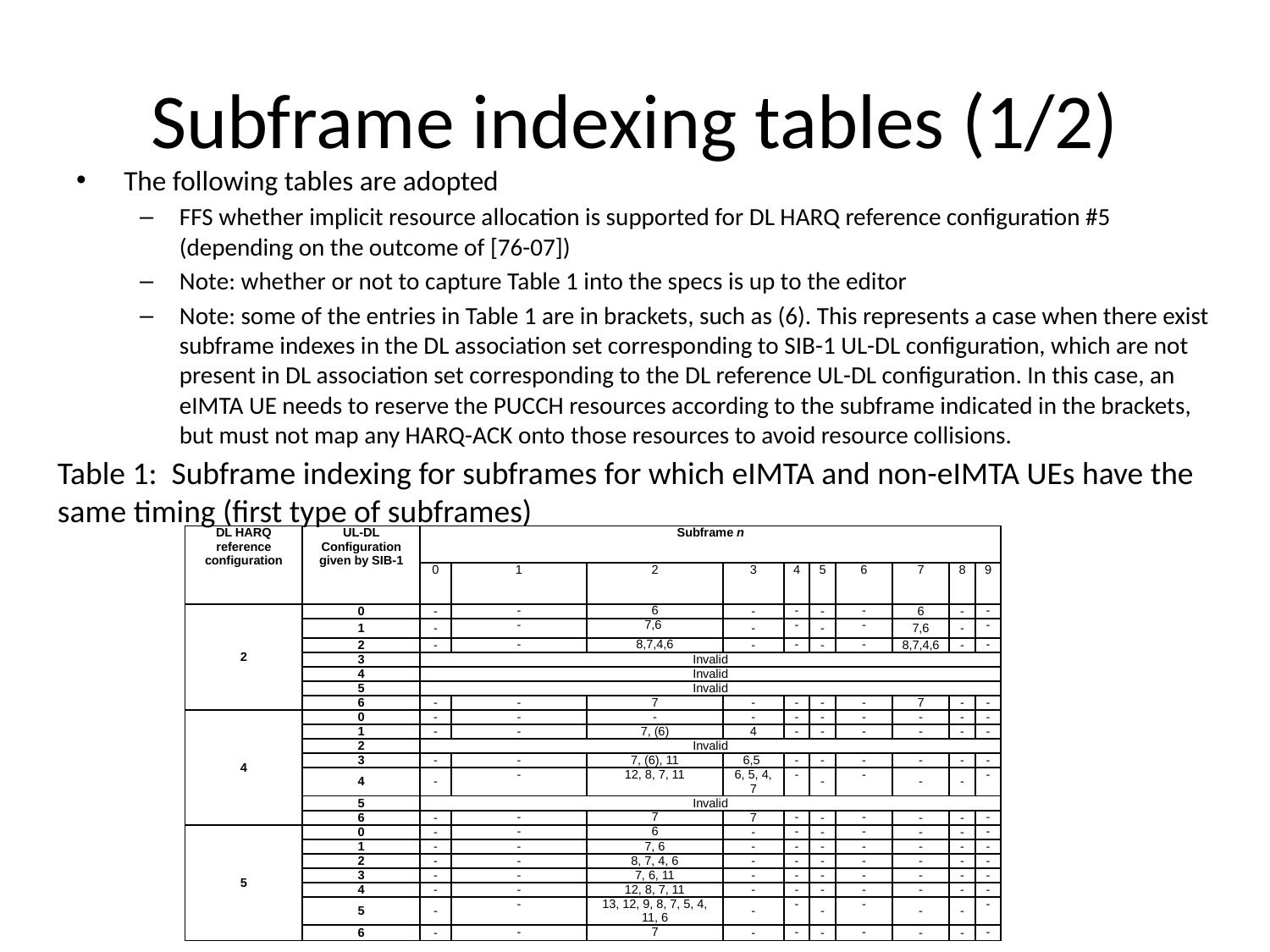

# Subframe indexing tables (1/2)
The following tables are adopted
FFS whether implicit resource allocation is supported for DL HARQ reference configuration #5 (depending on the outcome of [76-07])
Note: whether or not to capture Table 1 into the specs is up to the editor
Note: some of the entries in Table 1 are in brackets, such as (6). This represents a case when there exist subframe indexes in the DL association set corresponding to SIB-1 UL-DL configuration, which are not present in DL association set corresponding to the DL reference UL-DL configuration. In this case, an eIMTA UE needs to reserve the PUCCH resources according to the subframe indicated in the brackets, but must not map any HARQ-ACK onto those resources to avoid resource collisions.
Table 1:  Subframe indexing for subframes for which eIMTA and non-eIMTA UEs have the same timing (first type of subframes)
| DL HARQ reference configuration | UL-DL Configuration given by SIB-1 | Subframe n |  |  |  |  |  |  |  |  |  |
| --- | --- | --- | --- | --- | --- | --- | --- | --- | --- | --- | --- |
|  |  | 0 | 1 | 2 | 3 | 4 | 5 | 6 | 7 | 8 | 9 |
| 2 | 0 | - | - | 6 | - | - | - | - | 6 | - | - |
|  | 1 | - | - | 7,6 | - | - | - | - | 7,6 | - | - |
|  | 2 | - | - | 8,7,4,6 | - | - | - | - | 8,7,4,6 | - | - |
|  | 3 | Invalid |  |  |  |  |  |  |  |  |  |
|  | 4 | Invalid |  |  |  |  |  |  |  |  |  |
|  | 5 | Invalid |  |  |  |  |  |  |  |  |  |
|  | 6 | - | - | 7 | - | - | - | - | 7 | - | - |
| 4 | 0 | - | - | - | - | - | - | - | - | - | - |
|  | 1 | - | - | 7, (6) | 4 | - | - | - | - | - | - |
|  | 2 | Invalid |  |  |  |  |  |  |  |  |  |
|  | 3 | - | - | 7, (6), 11 | 6,5 | - | - | - | - | - | - |
|  | 4 | - | - | 12, 8, 7, 11 | 6, 5, 4, 7 | - | - | - | - | - | - |
|  | 5 | Invalid |  |  |  |  |  |  |  |  |  |
|  | 6 | - | - | 7 | 7 | - | - | - | - | - | - |
| 5 | 0 | - | - | 6 | - | - | - | - | - | - | - |
|  | 1 | - | - | 7, 6 | - | - | - | - | - | - | - |
|  | 2 | - | - | 8, 7, 4, 6 | - | - | - | - | - | - | - |
|  | 3 | - | - | 7, 6, 11 | - | - | - | - | - | - | - |
|  | 4 | - | - | 12, 8, 7, 11 | - | - | - | - | - | - | - |
|  | 5 | - | - | 13, 12, 9, 8, 7, 5, 4, 11, 6 | - | - | - | - | - | - | - |
|  | 6 | - | - | 7 | - | - | - | - | - | - | - |